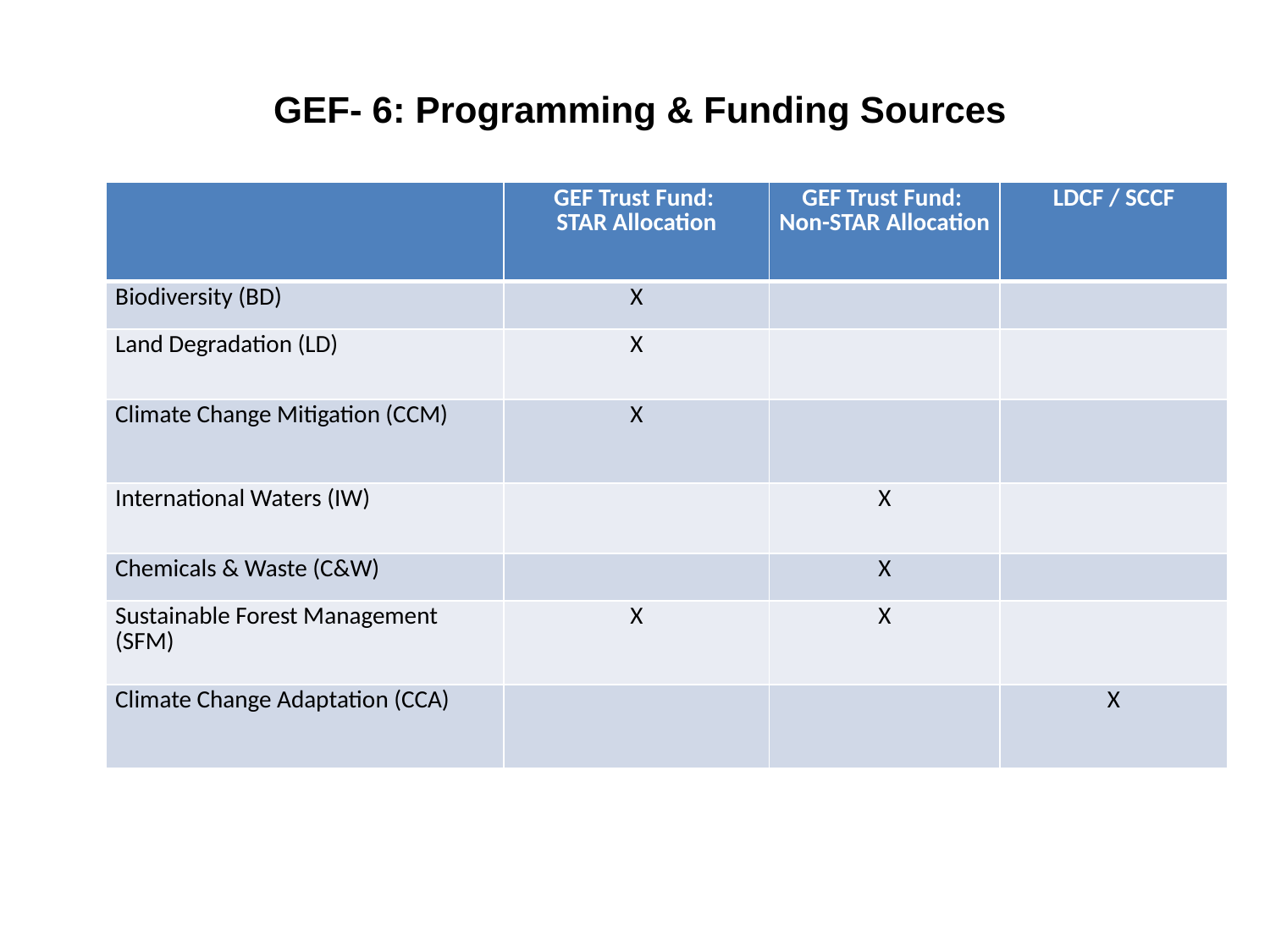

# GEF- 6: Programming & Funding Sources
|  | GEF Trust Fund: STAR Allocation | GEF Trust Fund: Non-STAR Allocation | LDCF / SCCF |
| --- | --- | --- | --- |
| Biodiversity (BD) | X |  |  |
| Land Degradation (LD) | X |  |  |
| Climate Change Mitigation (CCM) | X |  |  |
| International Waters (IW) |  | X |  |
| Chemicals & Waste (C&W) |  | X |  |
| Sustainable Forest Management (SFM) | X | X |  |
| Climate Change Adaptation (CCA) |  |  | X |